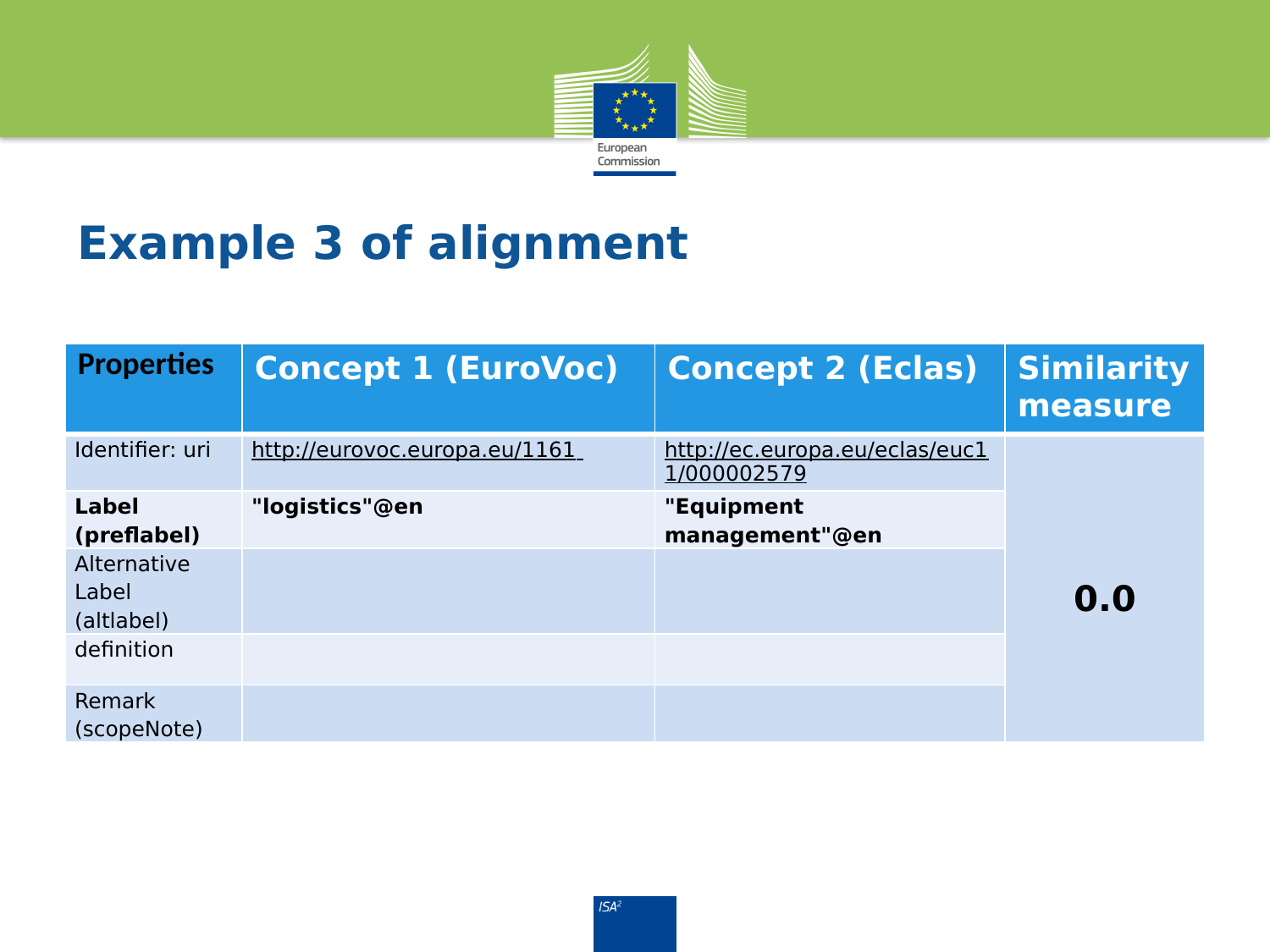

# Example 3 of alignment
| Properties | Concept 1 (EuroVoc) | Concept 2 (Eclas) | Similarity measure |
| --- | --- | --- | --- |
| Identifier: uri | http://eurovoc.europa.eu/1161 | http://ec.europa.eu/eclas/euc11/000002579 | 0.0 |
| Label (preflabel) | "logistics"@en | "Equipment management"@en |  |
| Alternative Label (altlabel) |  |  |  |
| definition |  |  |  |
| Remark (scopeNote) |  |  |  |